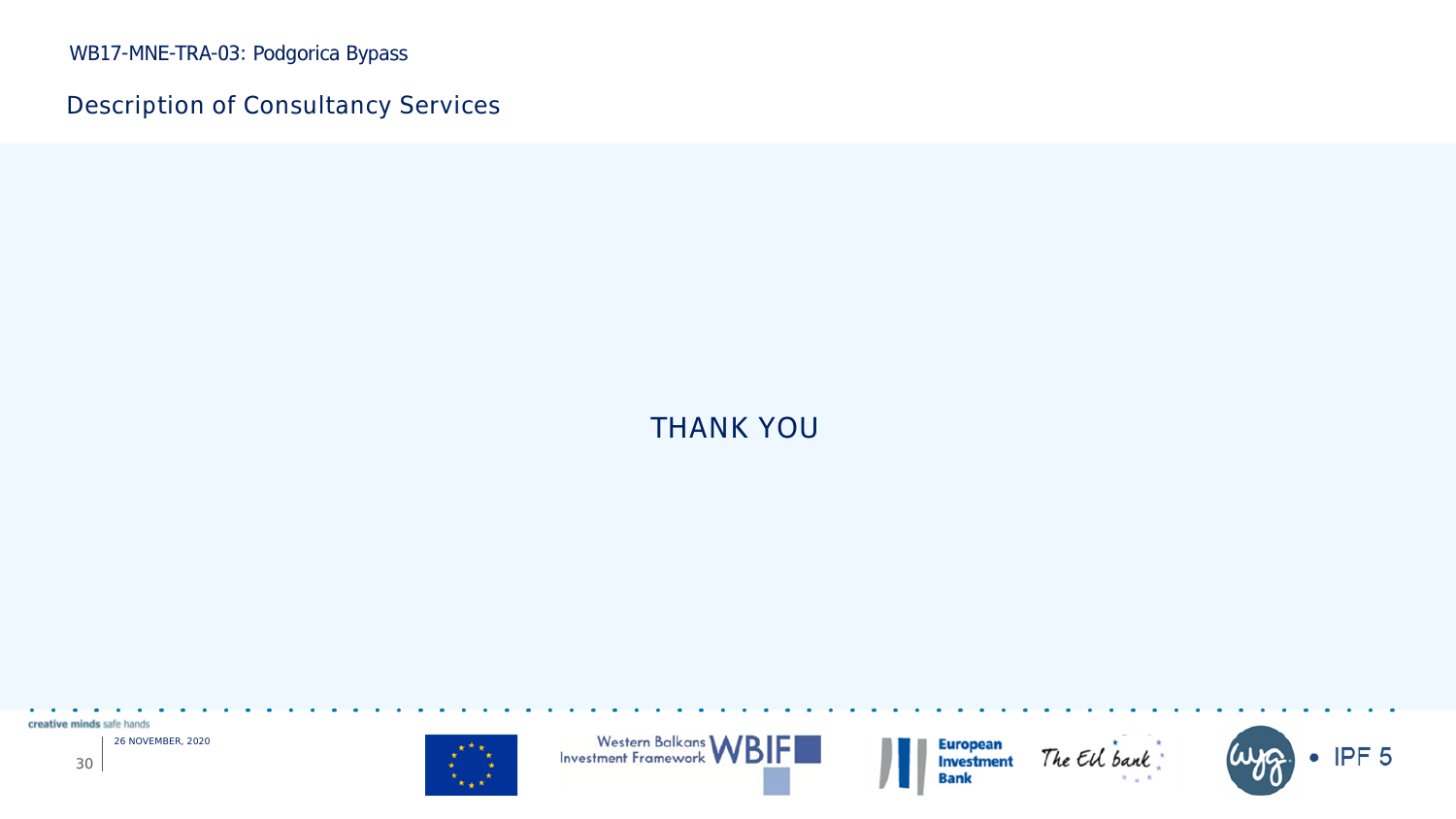

WB17-MNE-TRA-03: Podgorica Bypass
# Description of Consultancy Services

THANK YOU
30
26 NOVEMBER, 2020